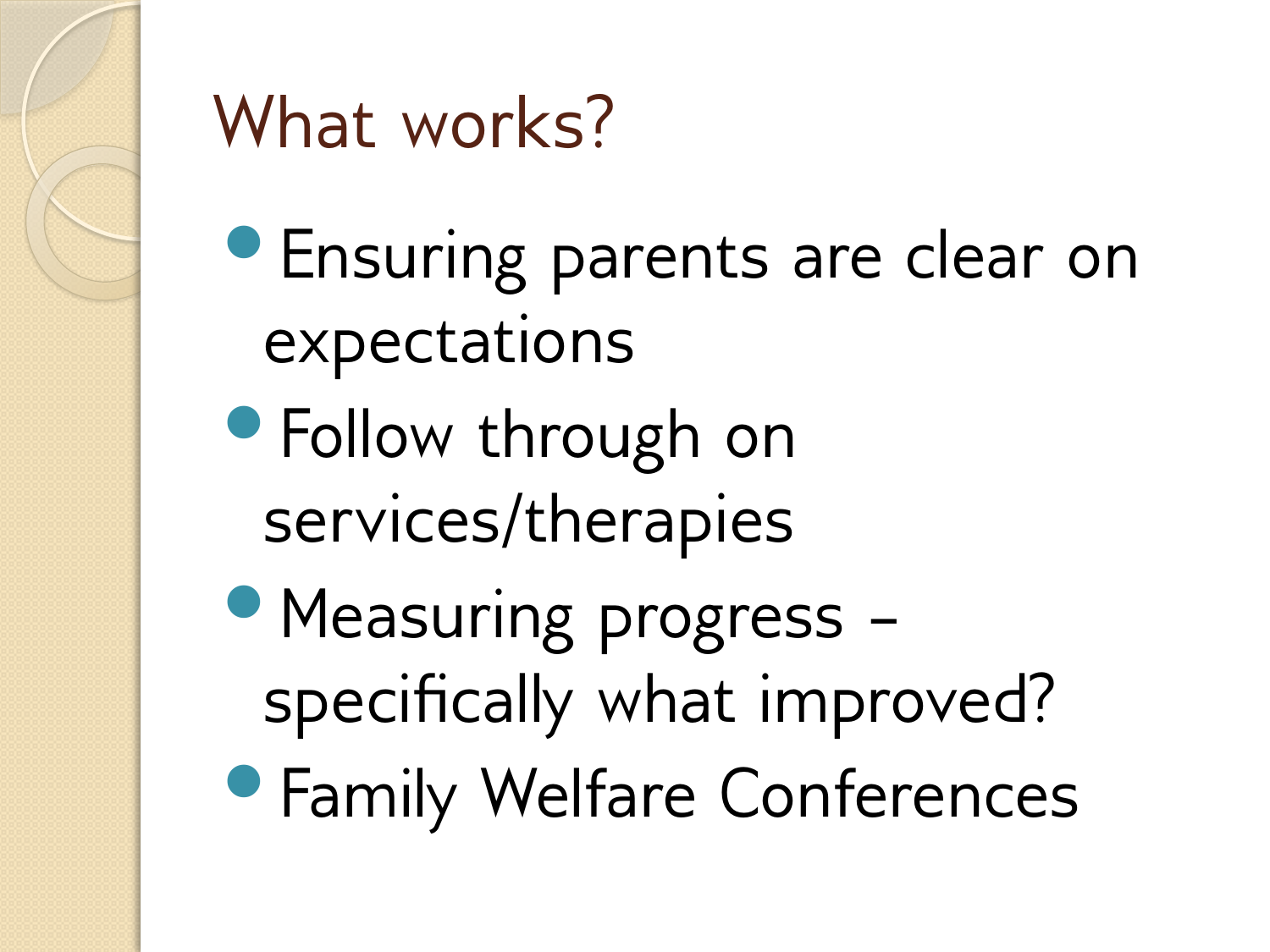

# What works?
Ensuring parents are clear on expectations
Follow through on services/therapies
Measuring progress – specifically what improved?
Family Welfare Conferences